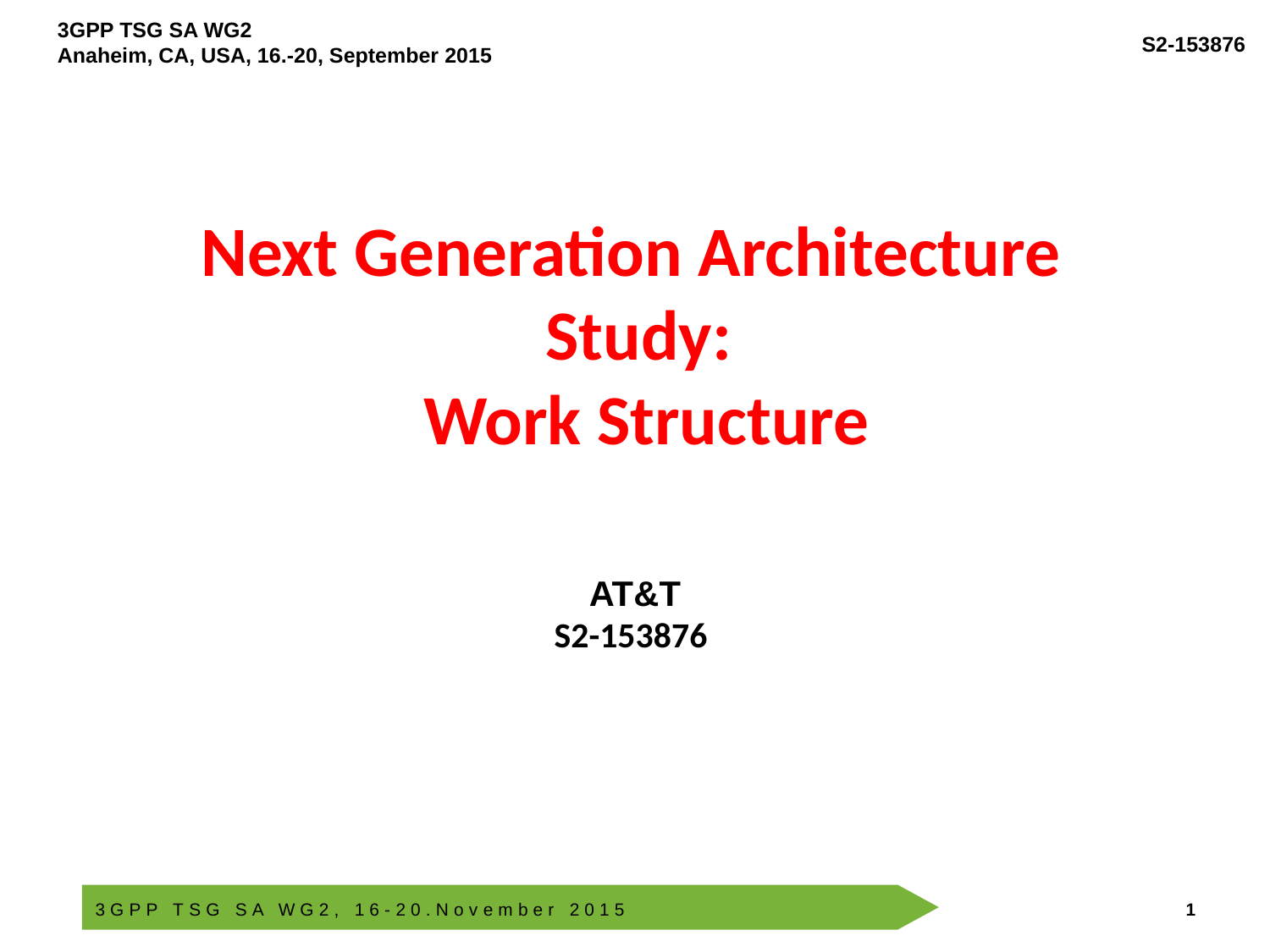

# Next Generation Architecture Study: Work Structure
AT&T
S2-153876